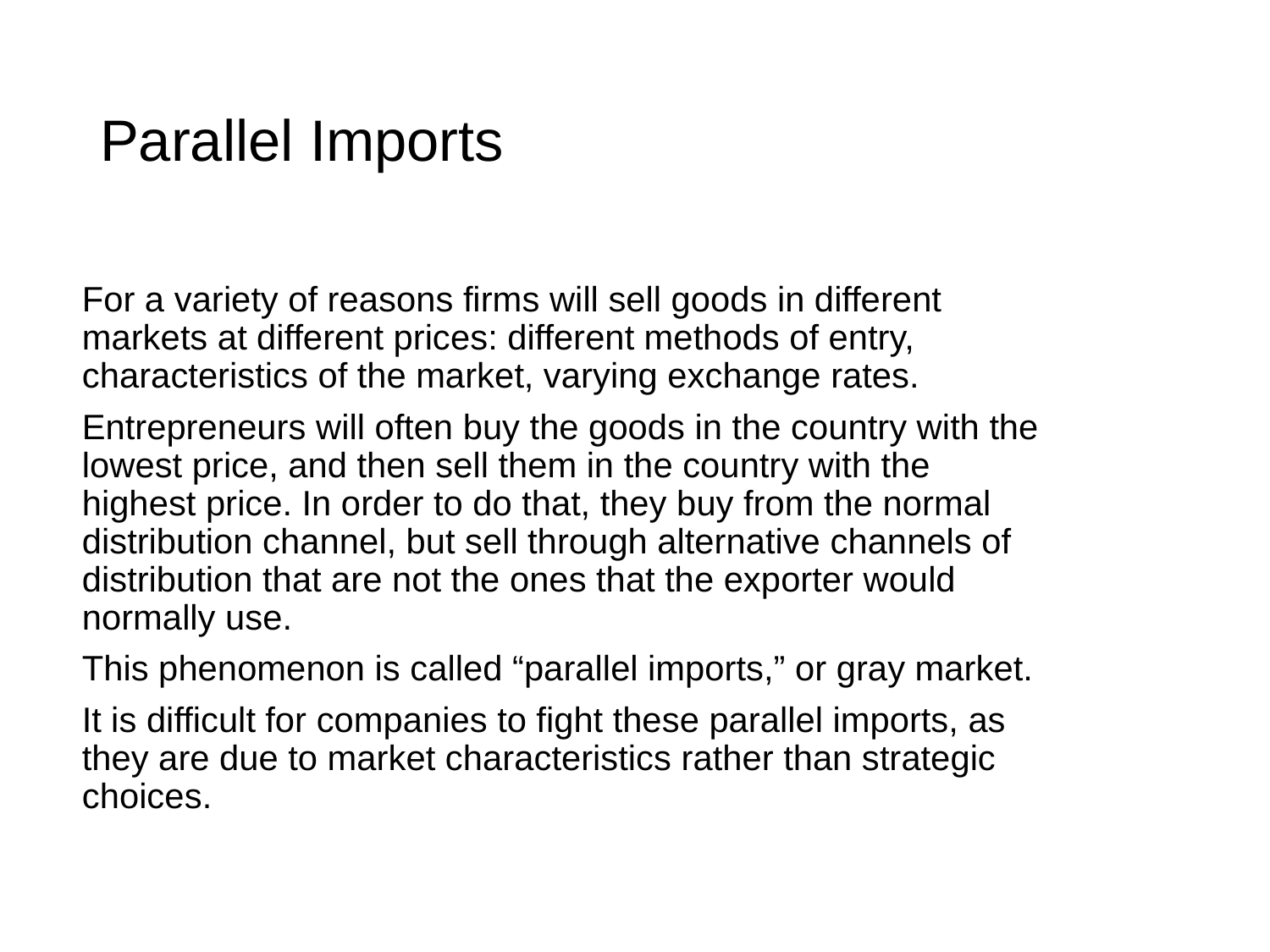

# Parallel Imports
For a variety of reasons firms will sell goods in different markets at different prices: different methods of entry, characteristics of the market, varying exchange rates.
Entrepreneurs will often buy the goods in the country with the lowest price, and then sell them in the country with the highest price. In order to do that, they buy from the normal distribution channel, but sell through alternative channels of distribution that are not the ones that the exporter would normally use.
This phenomenon is called “parallel imports,” or gray market.
It is difficult for companies to fight these parallel imports, as they are due to market characteristics rather than strategic choices.